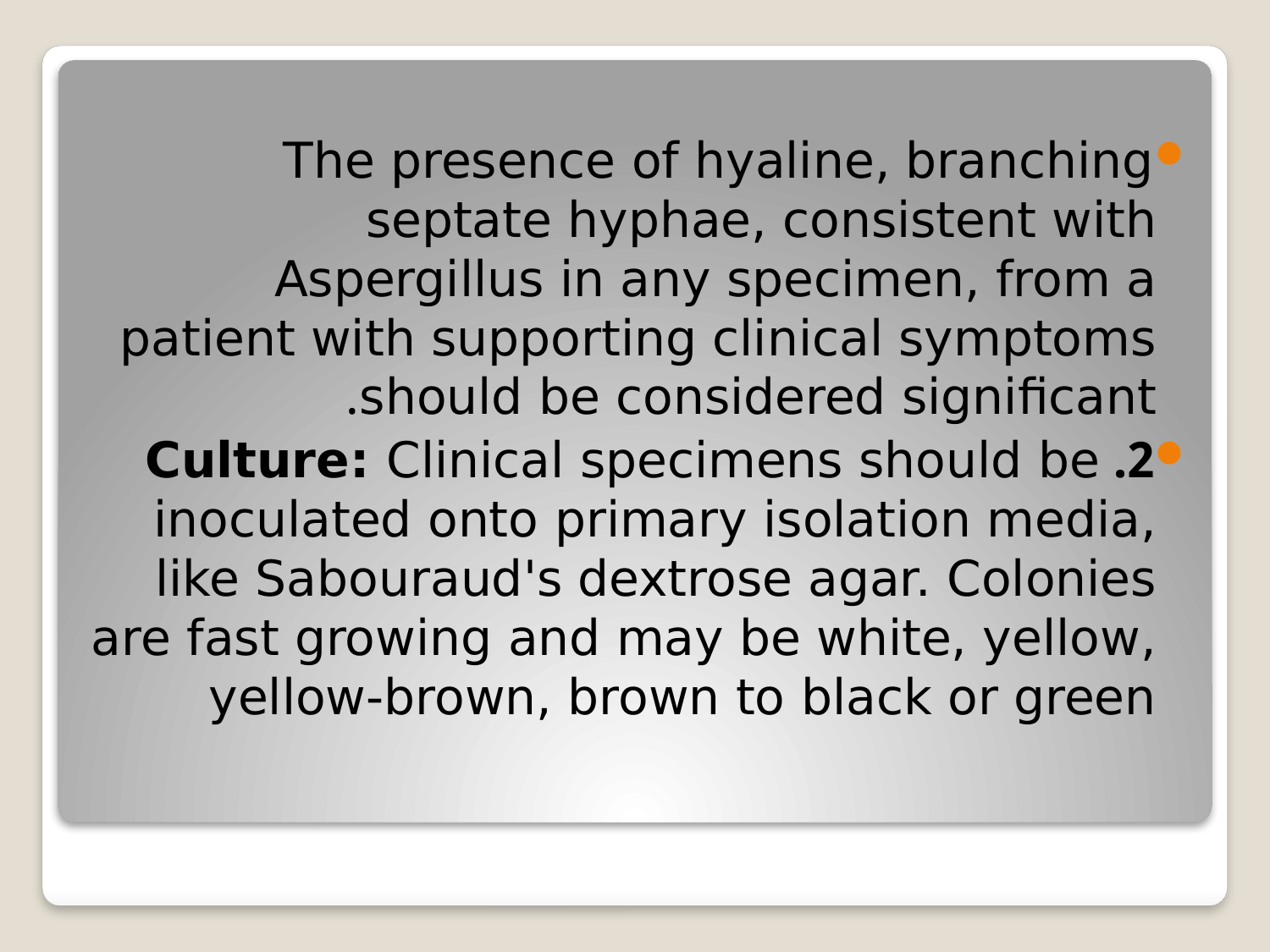

The presence of hyaline, branching septate hyphae, consistent with Aspergillus in any specimen, from a patient with supporting clinical symptoms should be considered significant.
2. Culture: Clinical specimens should be inoculated onto primary isolation media, like Sabouraud's dextrose agar. Colonies are fast growing and may be white, yellow, yellow-brown, brown to black or green